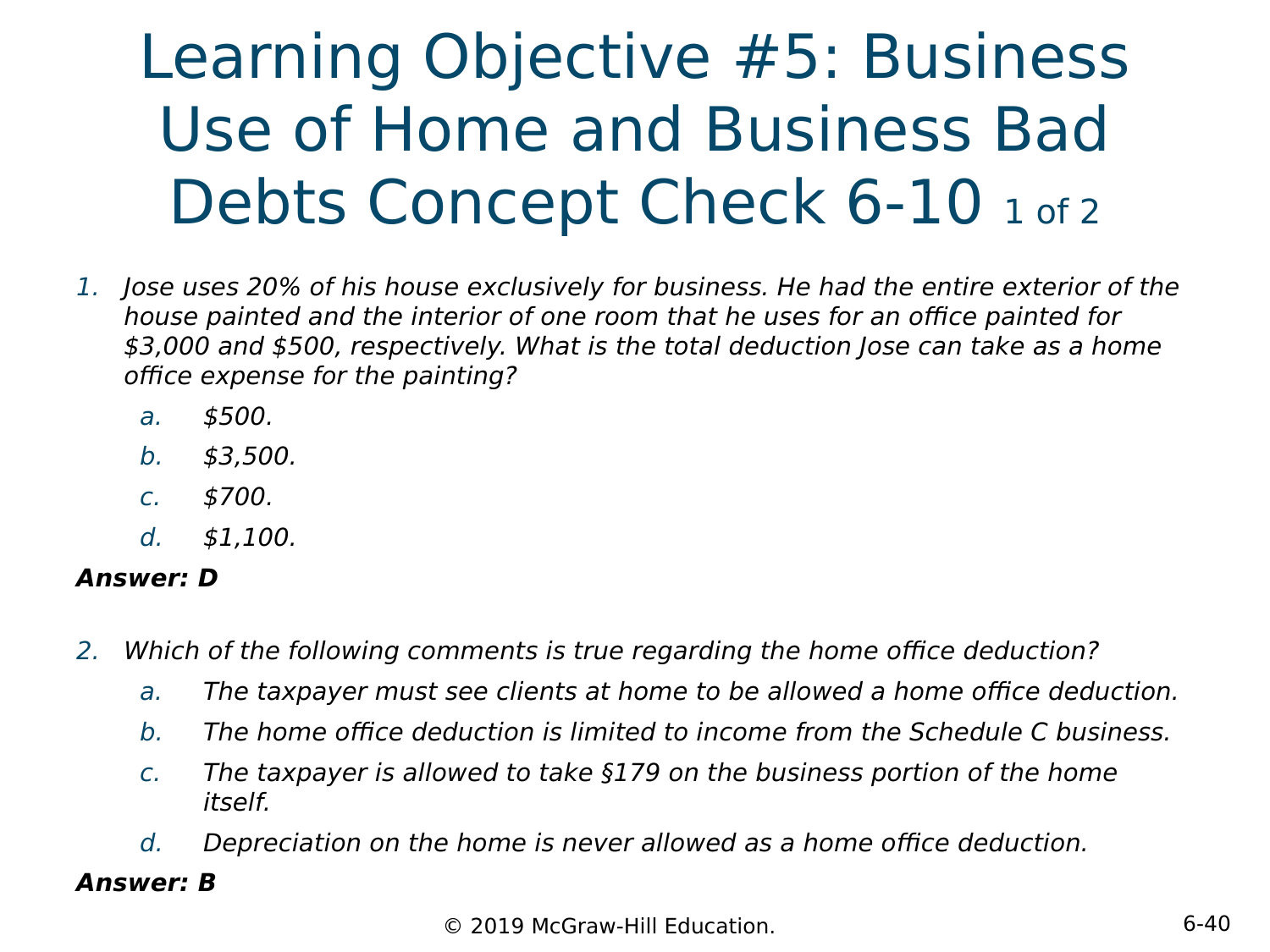

# Learning Objective #5: Business Use of Home and Business Bad Debts Concept Check 6-10 1 of 2
Jose uses 20% of his house exclusively for business. He had the entire exterior of the house painted and the interior of one room that he uses for an office painted for $3,000 and $500, respectively. What is the total deduction Jose can take as a home office expense for the painting?
$500.
$3,500.
$700.
$1,100.
Answer: D
Which of the following comments is true regarding the home office deduction?
The taxpayer must see clients at home to be allowed a home office deduction.
The home office deduction is limited to income from the Schedule C business.
The taxpayer is allowed to take §179 on the business portion of the home itself.
Depreciation on the home is never allowed as a home office deduction.
Answer: B